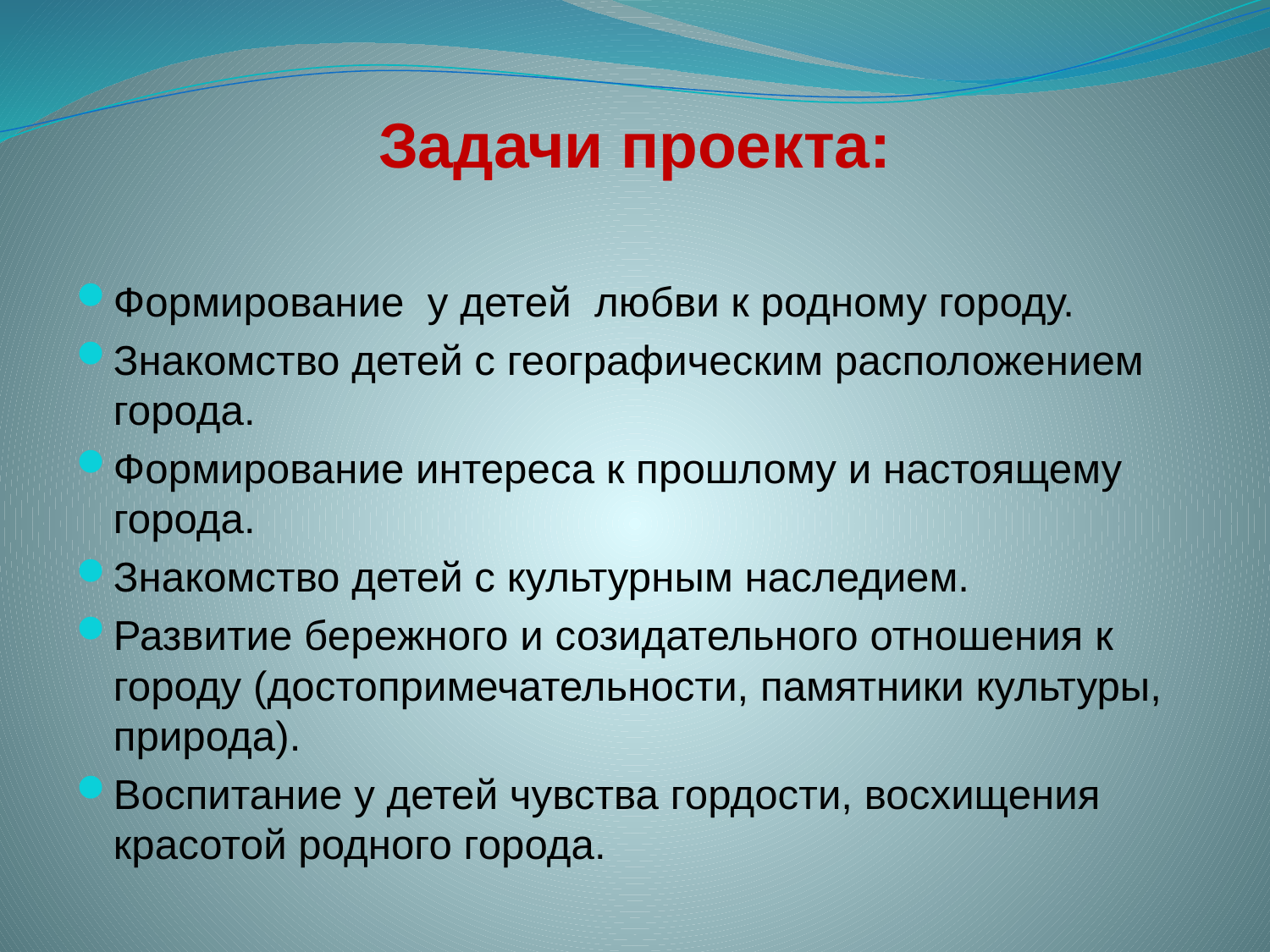

# Задачи проекта:
Формирование  у детей  любви к родному городу.
Знакомство детей с географическим расположением города.
Формирование интереса к прошлому и настоящему города.
Знакомство детей с культурным наследием.
Развитие бережного и созидательного отношения к городу (достопримечательности, памятники культуры, природа).
Воспитание у детей чувства гордости, восхищения красотой родного города.